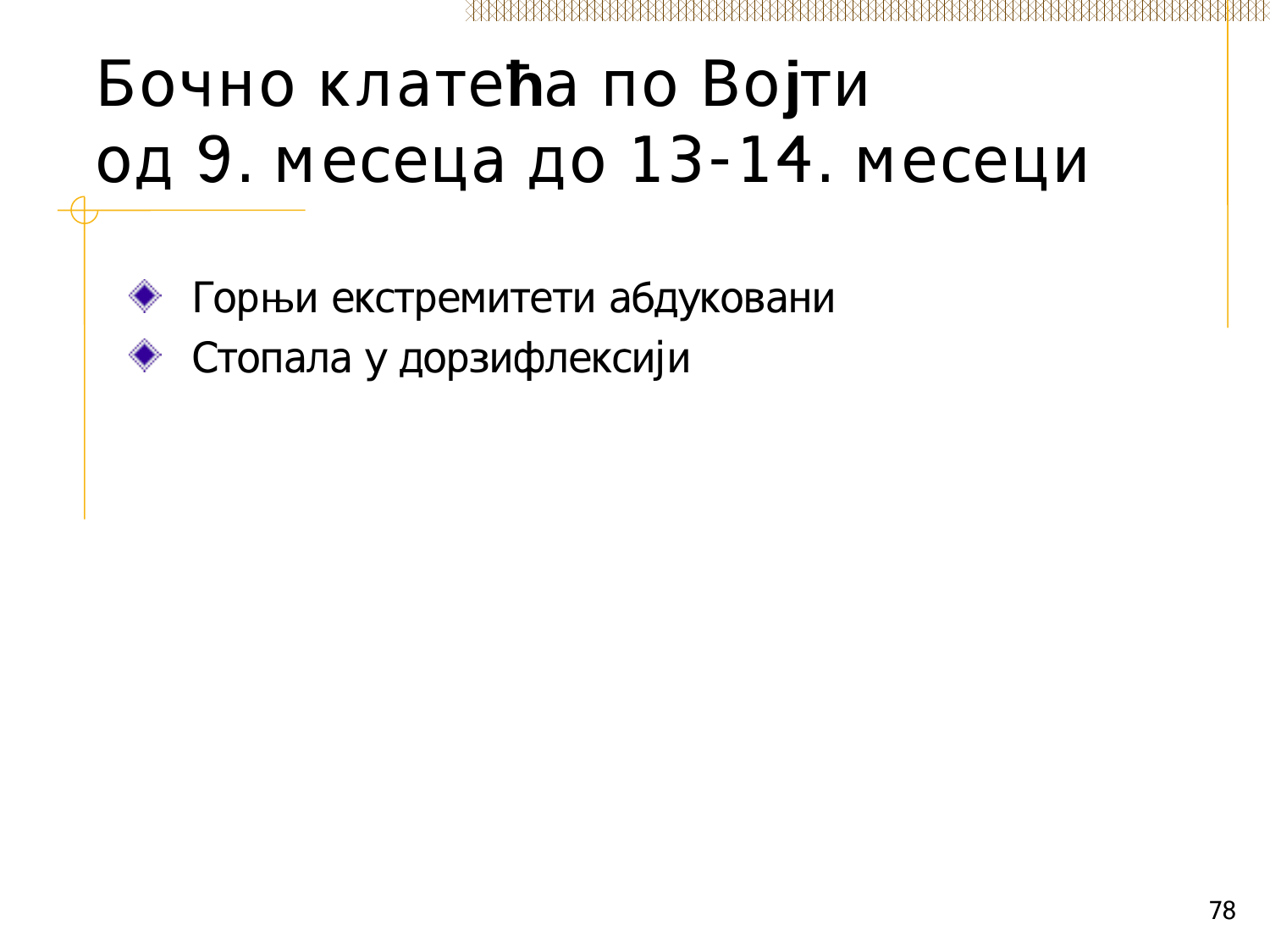

# Бочно клатећа по Војти од 9. месеца до 13-14. месеци
Горњи екстремитети абдуковани
Стопала у дорзифлексији

78